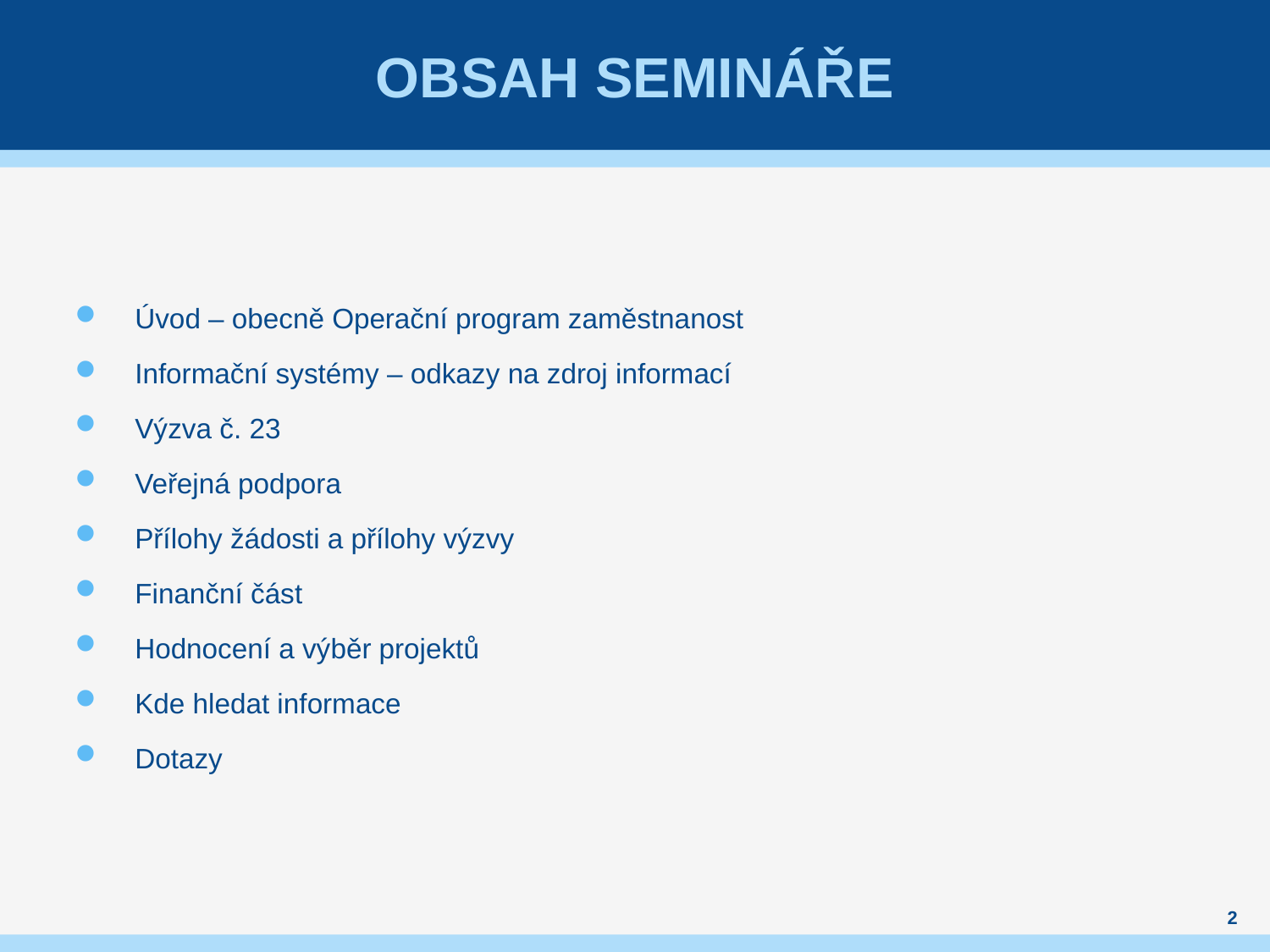

# OBSAH SEMINÁŘE

Úvod – obecně Operační program zaměstnanost
Informační systémy – odkazy na zdroj informací
Výzva č. 23
Veřejná podpora
Přílohy žádosti a přílohy výzvy
Finanční část
Hodnocení a výběr projektů
Kde hledat informace
Dotazy

2